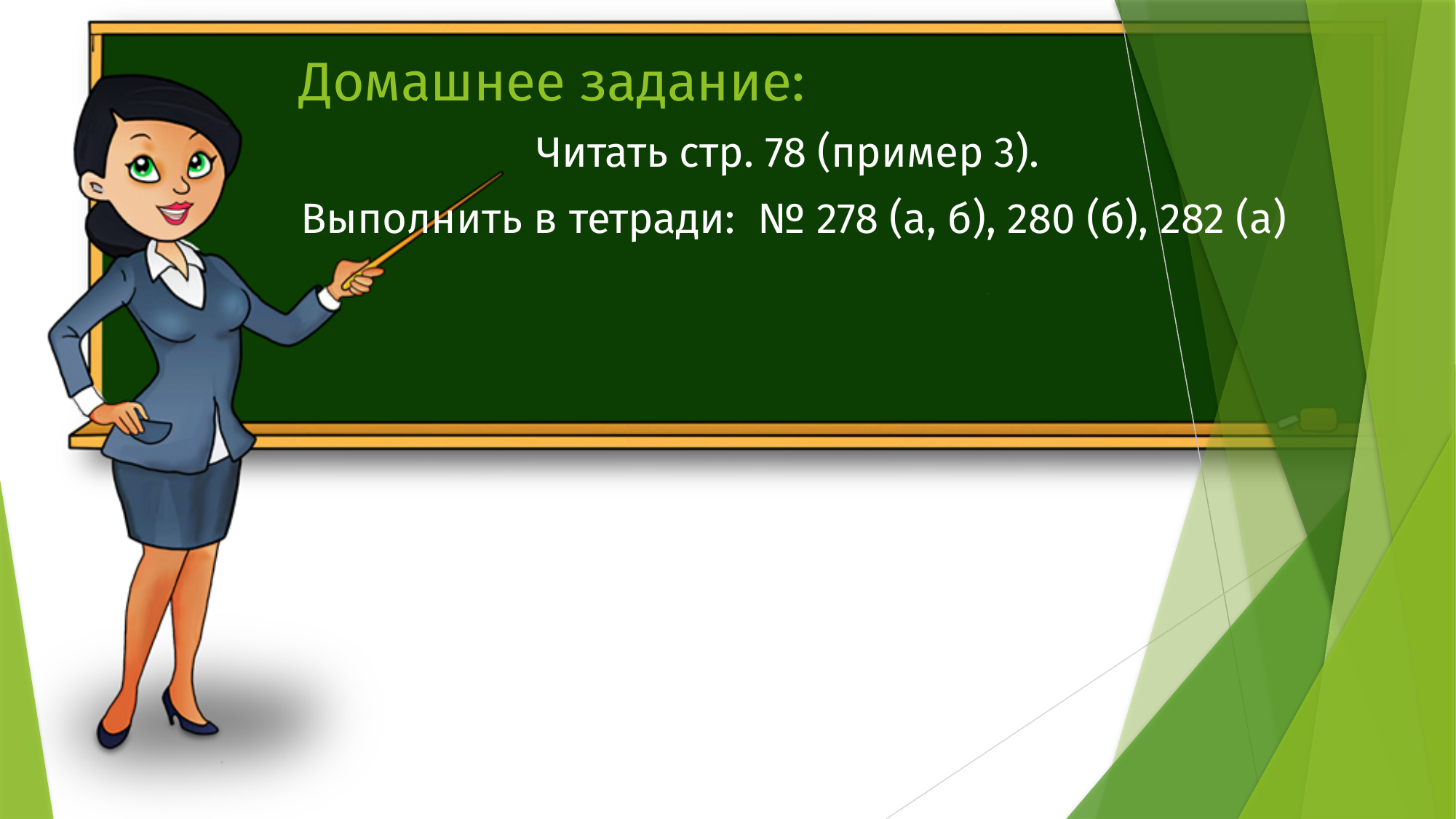

# Домашнее задание:
Читать стр. 78 (пример 3).
Выполнить в тетради:  № 278 (а, б), 280 (б), 282 (а)